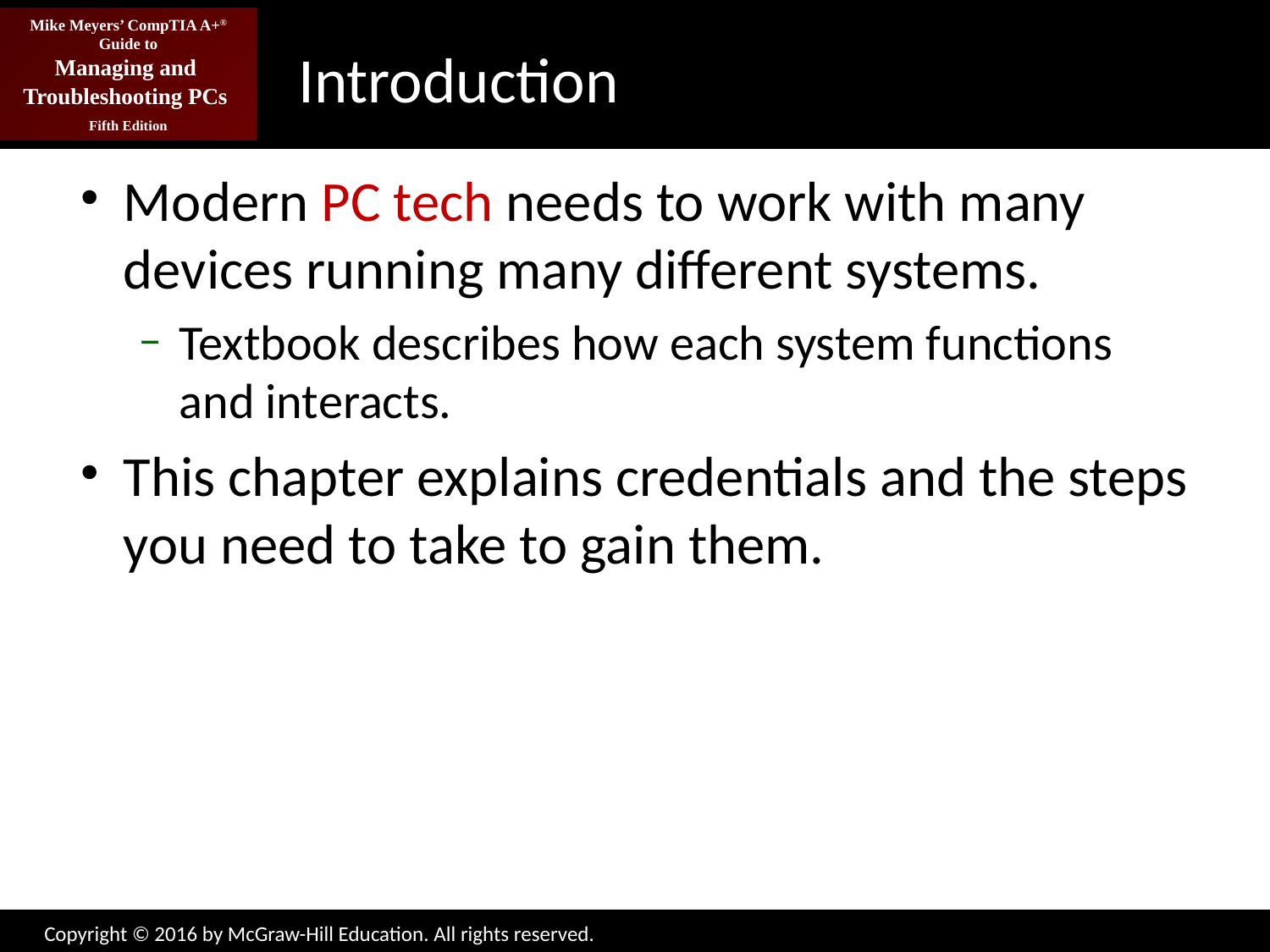

# Introduction
Modern PC tech needs to work with many devices running many different systems.
Textbook describes how each system functions and interacts.
This chapter explains credentials and the steps you need to take to gain them.